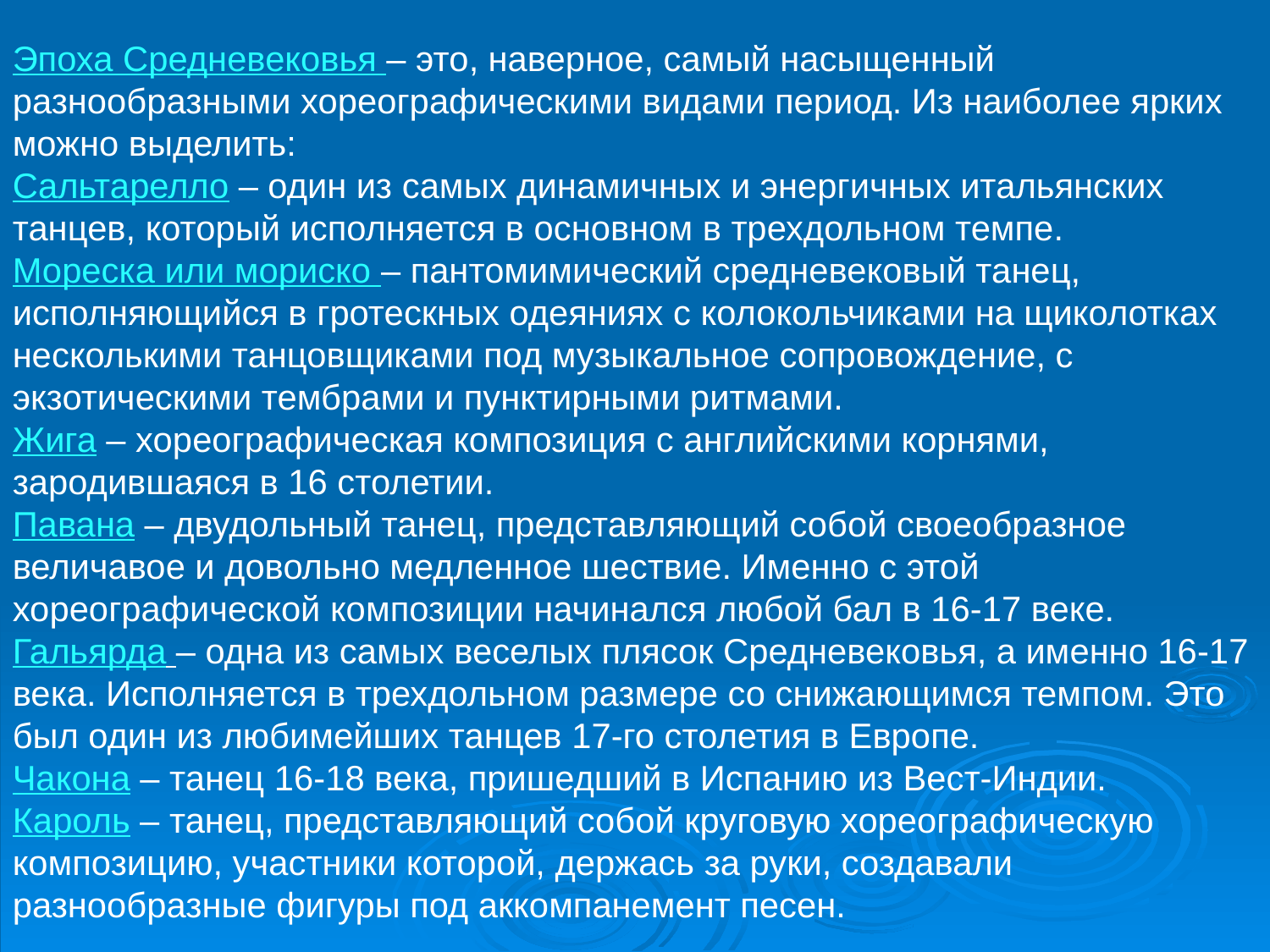

Эпоха Средневековья – это, наверное, самый насыщенный разнообразными хореографическими видами период. Из наиболее ярких можно выделить:
Сальтарелло – один из самых динамичных и энергичных итальянских танцев, который исполняется в основном в трехдольном темпе.
Мореска или мориско – пантомимический средневековый танец, исполняющийся в гротескных одеяниях с колокольчиками на щиколотках несколькими танцовщиками под музыкальное сопровождение, с экзотическими тембрами и пунктирными ритмами.
Жига – хореографическая композиция с английскими корнями, зародившаяся в 16 столетии.
Павана – двудольный танец, представляющий собой своеобразное величавое и довольно медленное шествие. Именно с этой хореографической композиции начинался любой бал в 16-17 веке.
Гальярда – одна из самых веселых плясок Средневековья, а именно 16-17 века. Исполняется в трехдольном размере со снижающимся темпом. Это был один из любимейших танцев 17-го столетия в Европе.
Чакона – танец 16-18 века, пришедший в Испанию из Вест-Индии.
Кароль – танец, представляющий собой круговую хореографическую композицию, участники которой, держась за руки, создавали разнообразные фигуры под аккомпанемент песен.